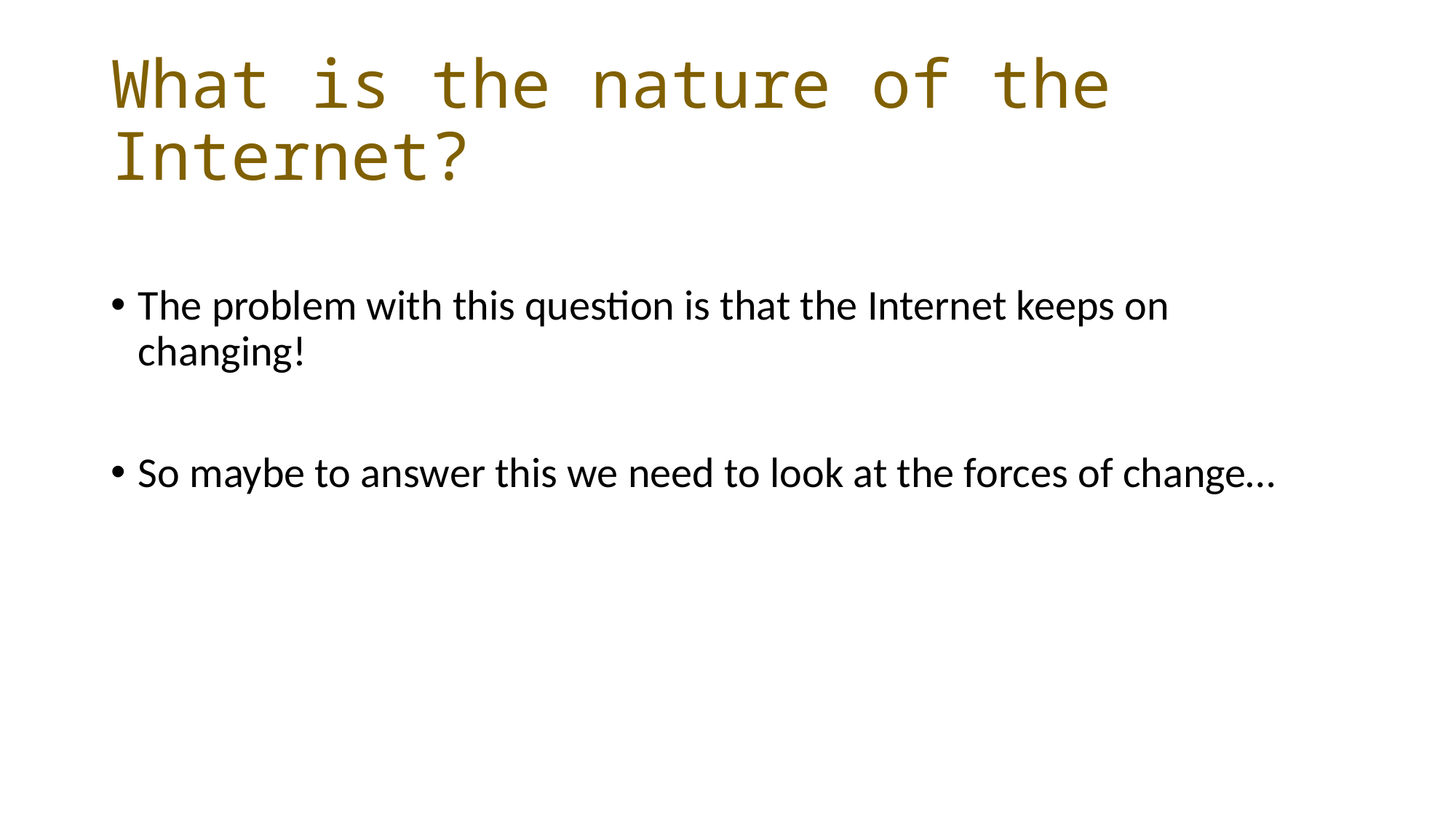

# What is the nature of the Internet?
The problem with this question is that the Internet keeps on changing!

So maybe to answer this we need to look at the forces of change…